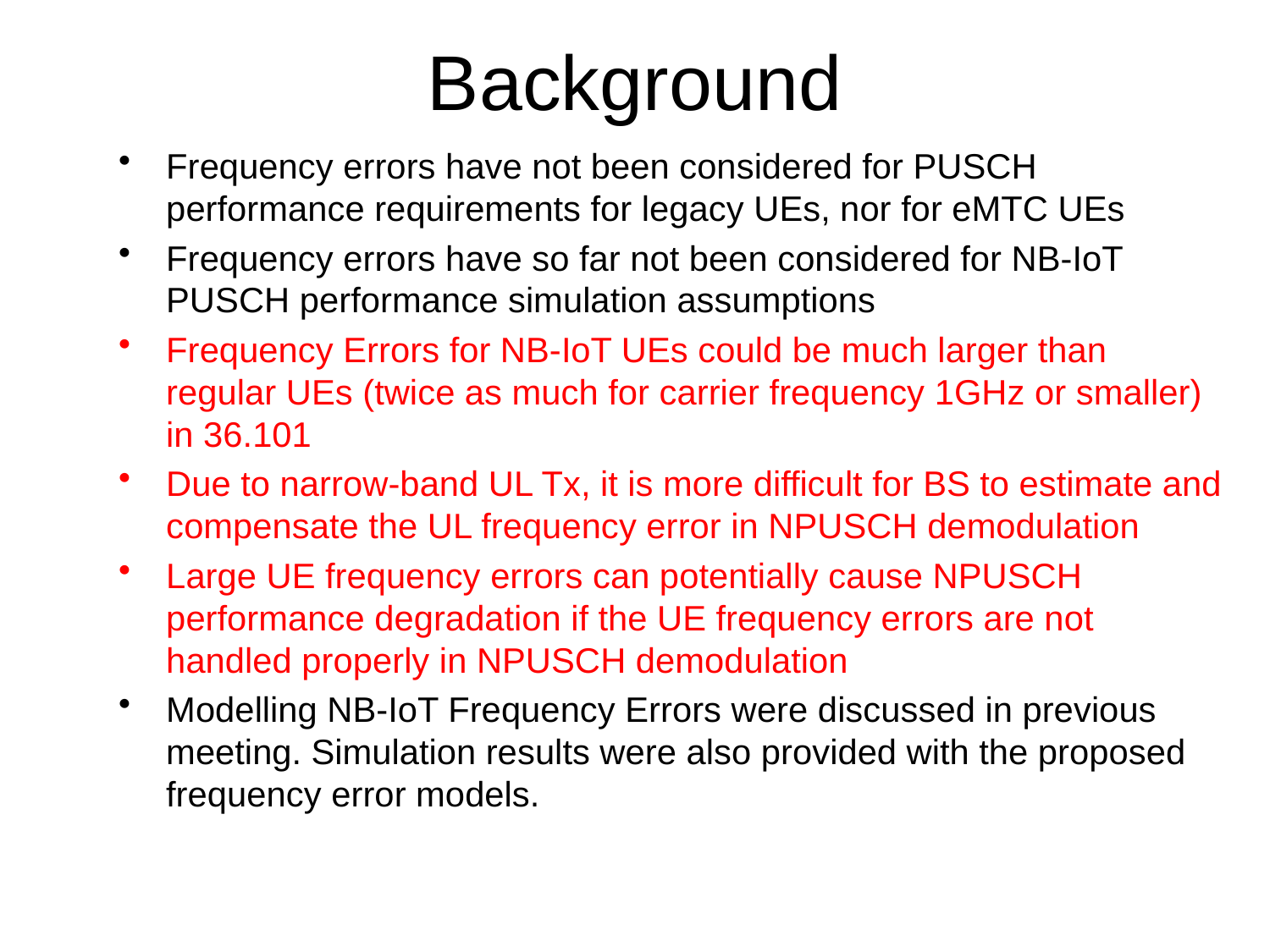

# Background
Frequency errors have not been considered for PUSCH performance requirements for legacy UEs, nor for eMTC UEs
Frequency errors have so far not been considered for NB-IoT PUSCH performance simulation assumptions
Frequency Errors for NB-IoT UEs could be much larger than regular UEs (twice as much for carrier frequency 1GHz or smaller) in 36.101
Due to narrow-band UL Tx, it is more difficult for BS to estimate and compensate the UL frequency error in NPUSCH demodulation
Large UE frequency errors can potentially cause NPUSCH performance degradation if the UE frequency errors are not handled properly in NPUSCH demodulation
Modelling NB-IoT Frequency Errors were discussed in previous meeting. Simulation results were also provided with the proposed frequency error models.